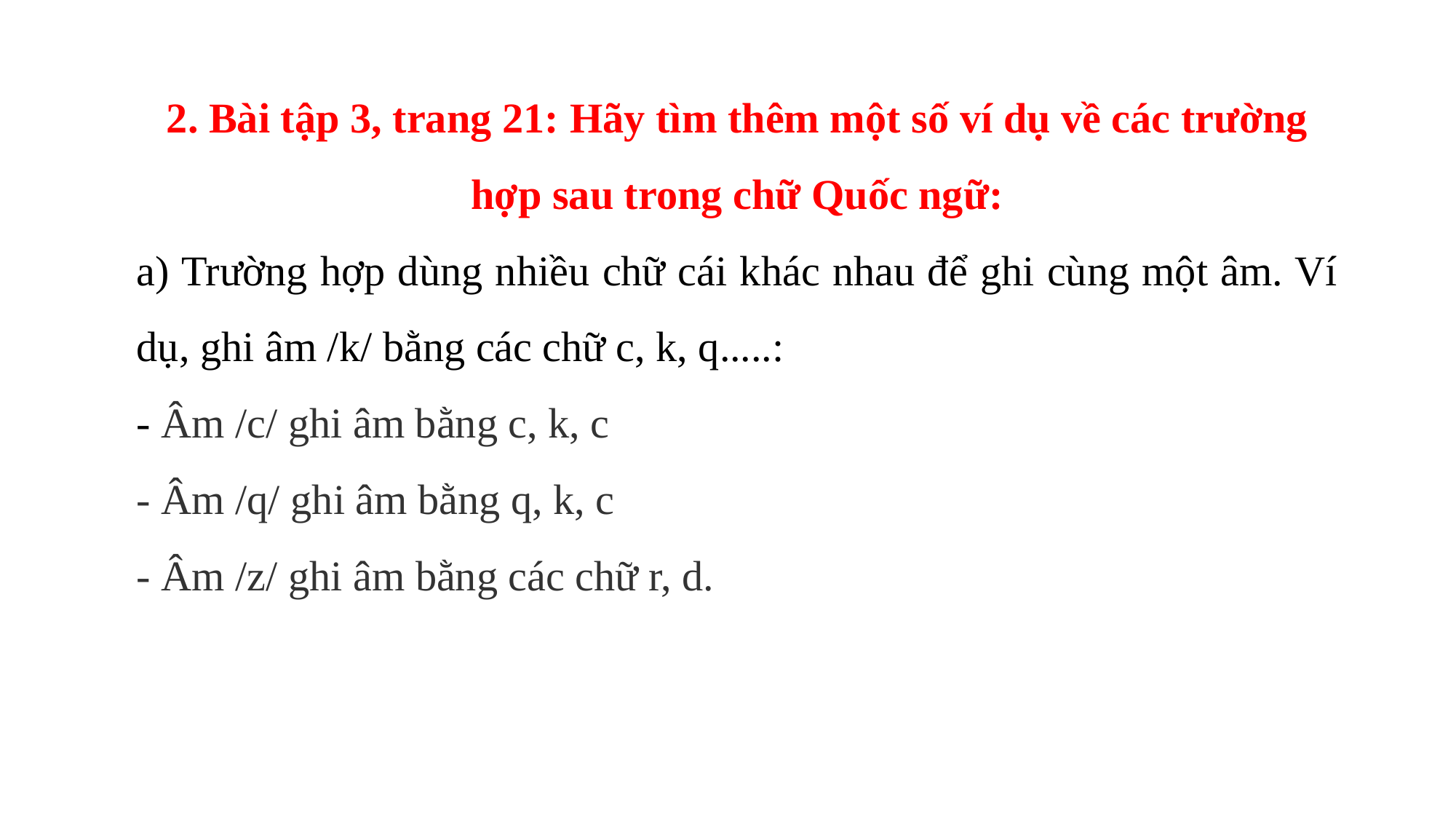

2. Bài tập 3, trang 21: Hãy tìm thêm một số ví dụ về các trường hợp sau trong chữ Quốc ngữ:
a) Trường hợp dùng nhiều chữ cái khác nhau để ghi cùng một âm. Ví dụ, ghi âm /k/ bằng các chữ c, k, q.....:
- Âm /c/ ghi âm bằng c, k, c
- Âm /q/ ghi âm bằng q, k, c
- Âm /z/ ghi âm bằng các chữ r, d.